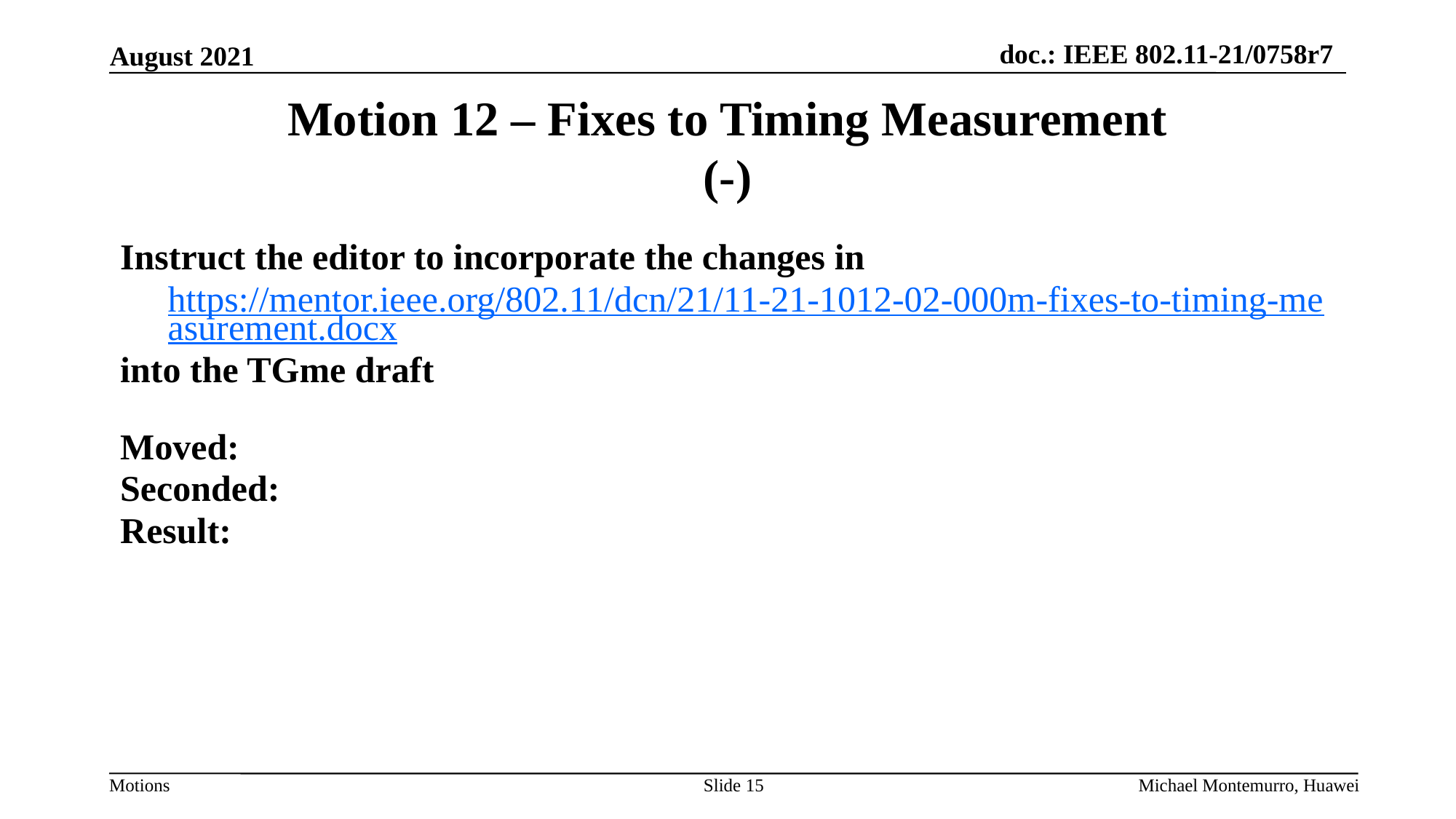

# Motion 12 – Fixes to Timing Measurement (-)
Instruct the editor to incorporate the changes in
https://mentor.ieee.org/802.11/dcn/21/11-21-1012-02-000m-fixes-to-timing-measurement.docx
into the TGme draft
Moved:
Seconded:
Result:

Slide 15
Michael Montemurro, Huawei